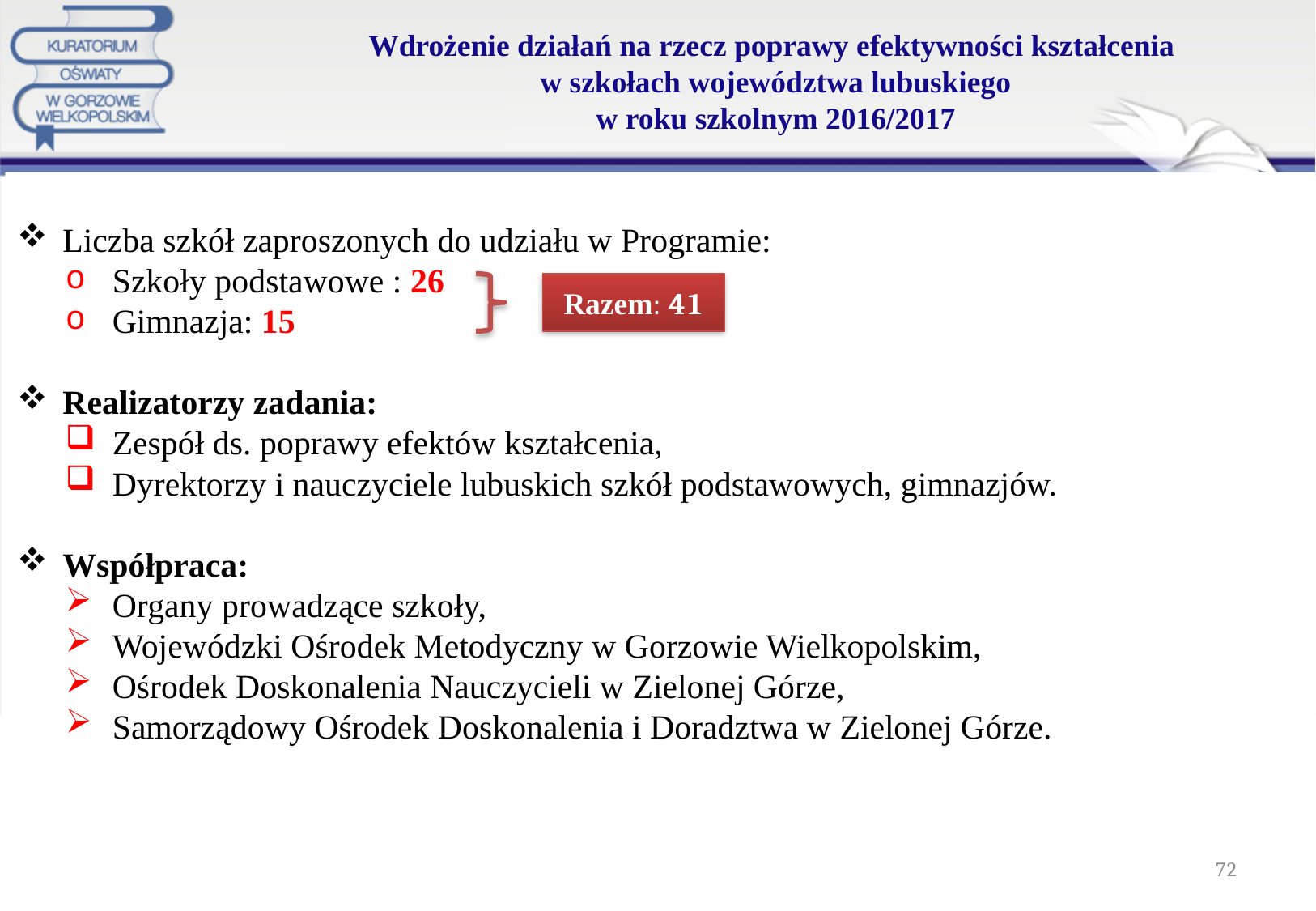

# Wdrożenie działań na rzecz poprawy efektywności kształcenia w szkołach województwa lubuskiego w roku szkolnym 2016/2017

Liczba szkół zaproszonych do udziału w Programie:
Szkoły podstawowe : 26
Gimnazja: 15

Realizatorzy zadania:
Zespół ds. poprawy efektów kształcenia,
Dyrektorzy i nauczyciele lubuskich szkół podstawowych, gimnazjów.

Współpraca:
Organy prowadzące szkoły,
Wojewódzki Ośrodek Metodyczny w Gorzowie Wielkopolskim,
Ośrodek Doskonalenia Nauczycieli w Zielonej Górze,
Samorządowy Ośrodek Doskonalenia i Doradztwa w Zielonej Górze.

Razem: 41
72